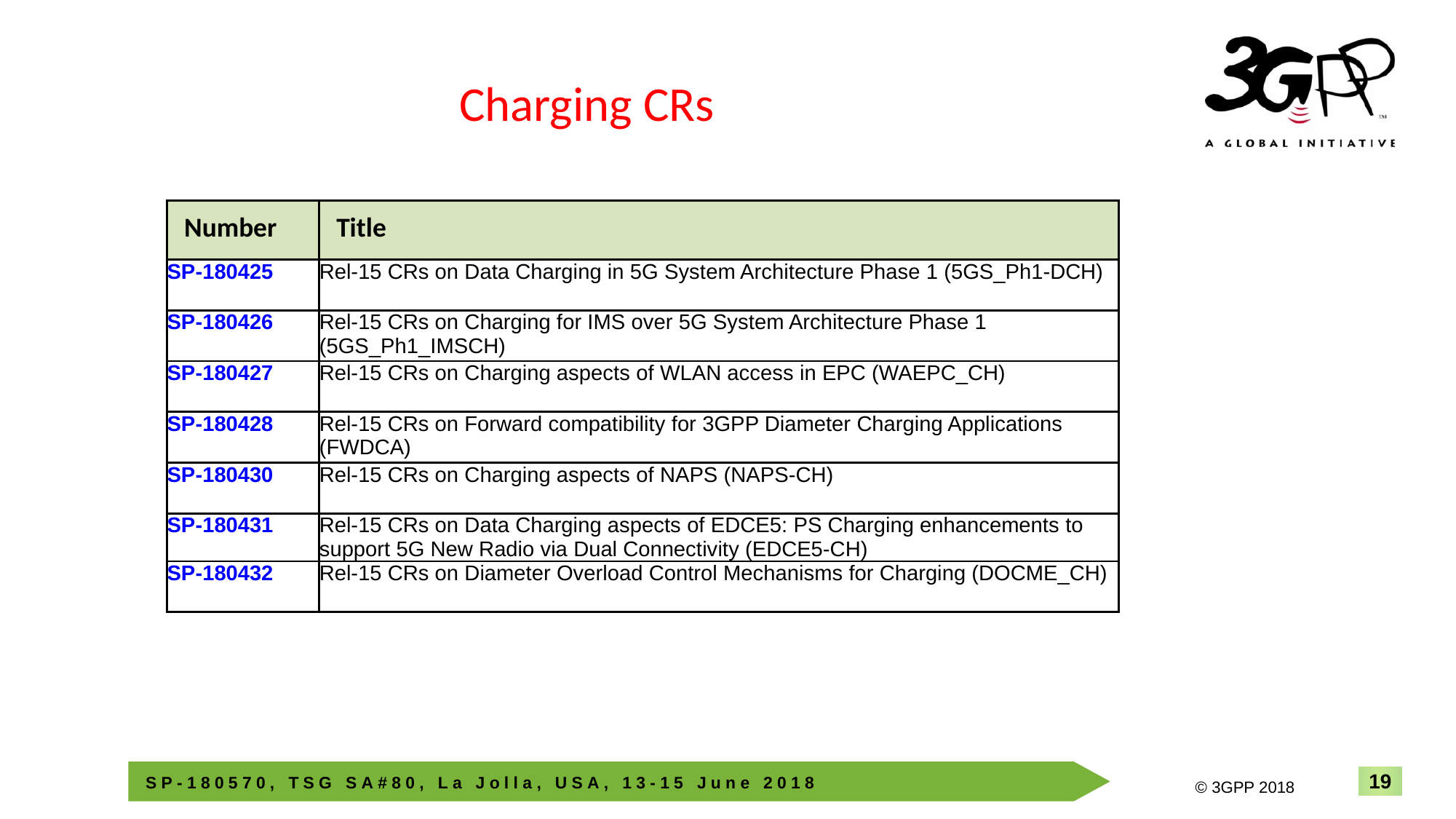

Charging CRs
| Number | Title |
| --- | --- |
| SP-180425 | Rel-15 CRs on Data Charging in 5G System Architecture Phase 1 (5GS\_Ph1-DCH) |
| SP-180426 | Rel-15 CRs on Charging for IMS over 5G System Architecture Phase 1 (5GS\_Ph1\_IMSCH) |
| SP-180427 | Rel-15 CRs on Charging aspects of WLAN access in EPC (WAEPC\_CH) |
| SP-180428 | Rel-15 CRs on Forward compatibility for 3GPP Diameter Charging Applications (FWDCA) |
| SP-180430 | Rel-15 CRs on Charging aspects of NAPS (NAPS-CH) |
| SP-180431 | Rel-15 CRs on Data Charging aspects of EDCE5: PS Charging enhancements to support 5G New Radio via Dual Connectivity (EDCE5-CH) |
| SP-180432 | Rel-15 CRs on Diameter Overload Control Mechanisms for Charging (DOCME\_CH) |